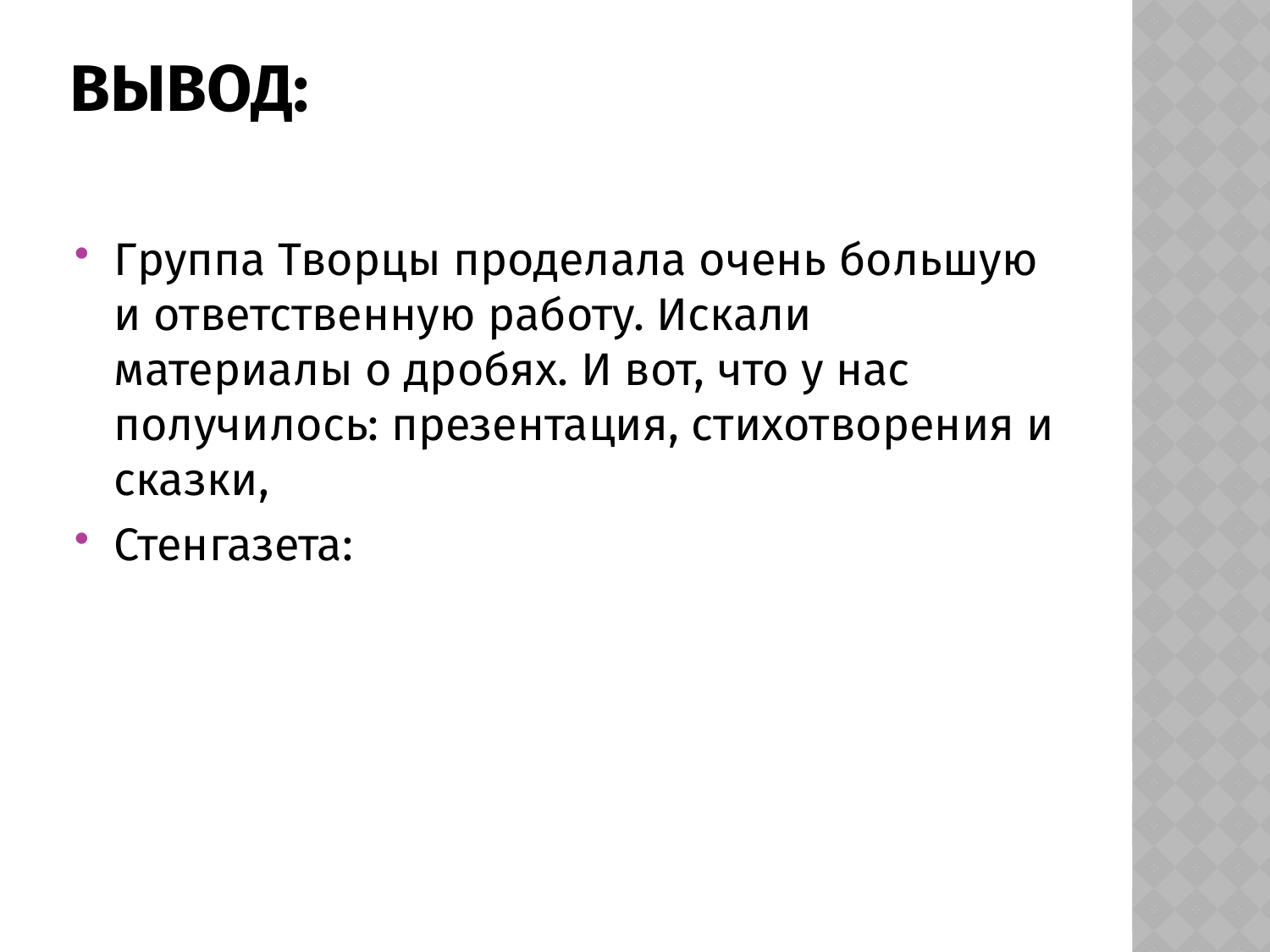

# Вывод:
Группа Творцы проделала очень большую и ответственную работу. Искали материалы о дробях. И вот, что у нас получилось: презентация, стихотворения и сказки,
Стенгазета: